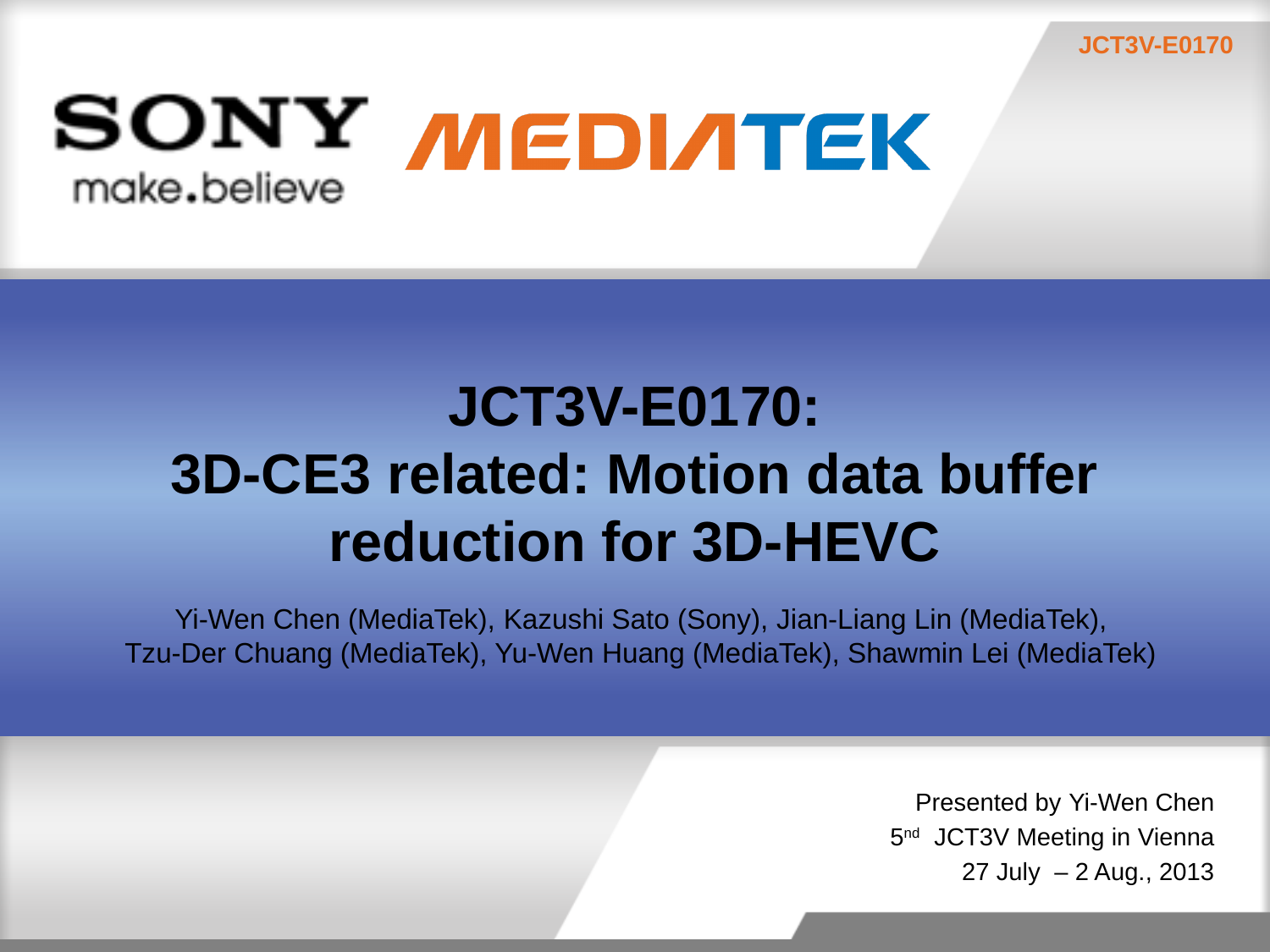

# JCT3V-E0170: 3D-CE3 related: Motion data buffer reduction for 3D-HEVC
Yi-Wen Chen (MediaTek), Kazushi Sato (Sony), Jian-Liang Lin (MediaTek),
Tzu-Der Chuang (MediaTek), Yu-Wen Huang (MediaTek), Shawmin Lei (MediaTek)
Presented by Yi-Wen Chen
5nd  JCT3V Meeting in Vienna
27 July  – 2 Aug., 2013